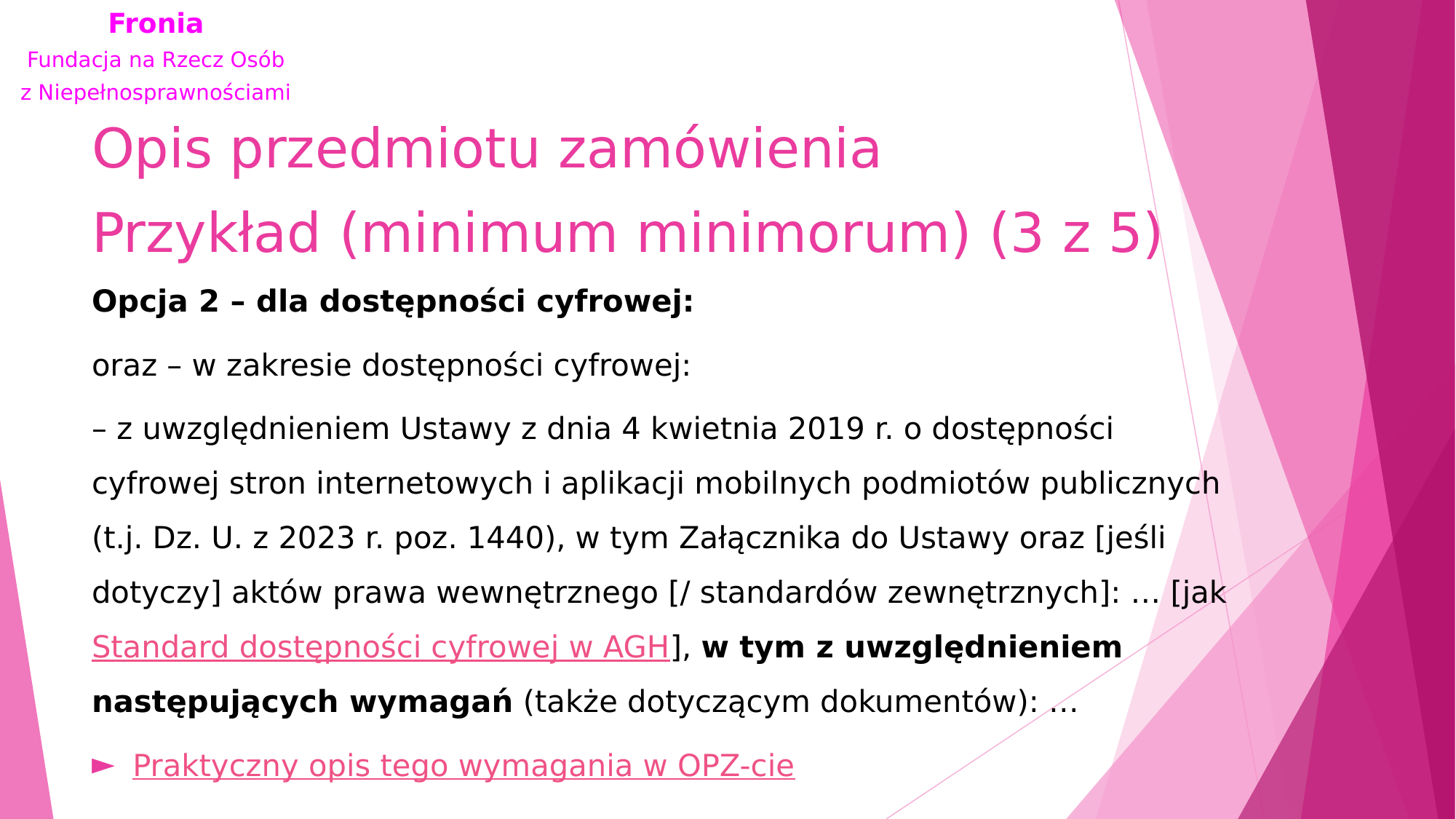

# Opis przedmiotu zamówienia Przykład (minimum minimorum) (3 z 5)
Opcja 2 – dla dostępności cyfrowej:
oraz – w zakresie dostępności cyfrowej:
– z uwzględnieniem Ustawy z dnia 4 kwietnia 2019 r. o dostępności cyfrowej stron internetowych i aplikacji mobilnych podmiotów publicznych (t.j. Dz. U. z 2023 r. poz. 1440), w tym Załącznika do Ustawy oraz [jeśli dotyczy] aktów prawa wewnętrznego [/ standardów zewnętrznych]: … [jak Standard dostępności cyfrowej w AGH], w tym z uwzględnieniem następujących wymagań (także dotyczącym dokumentów): …
Praktyczny opis tego wymagania w OPZ-cie